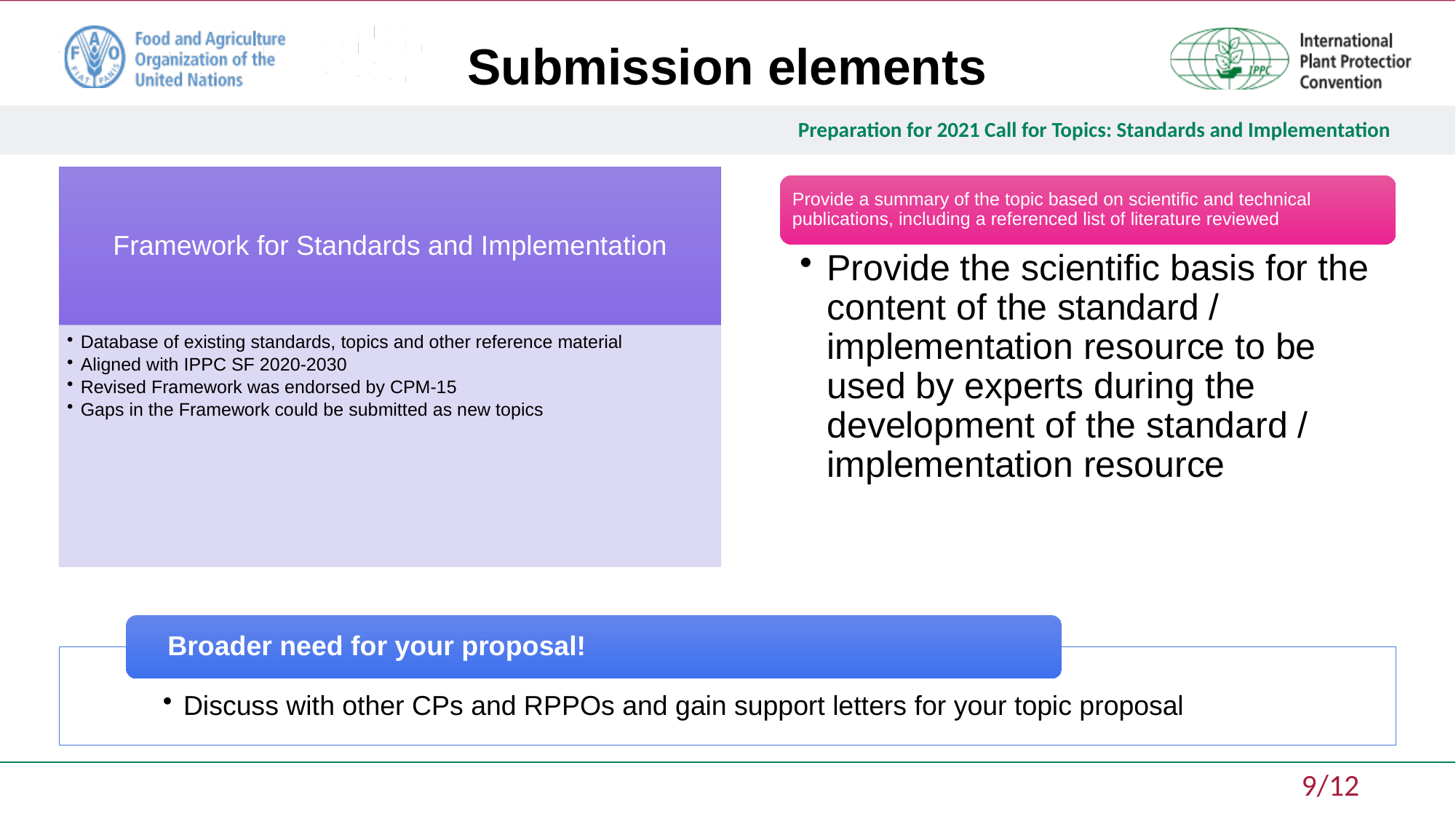

# Submission elements
Provide a summary of the topic based on scientific and technical publications, including a referenced list of literature reviewed
Provide the scientific basis for the content of the standard / implementation resource to be used by experts during the development of the standard / implementation resource
Framework for Standards and Implementation
Database of existing standards, topics and other reference material
Aligned with IPPC SF 2020-2030
Revised Framework was endorsed by CPM-15
Gaps in the Framework could be submitted as new topics
Discuss with other CPs and RPPOs and gain support letters for your topic proposal
Broader need for your proposal!